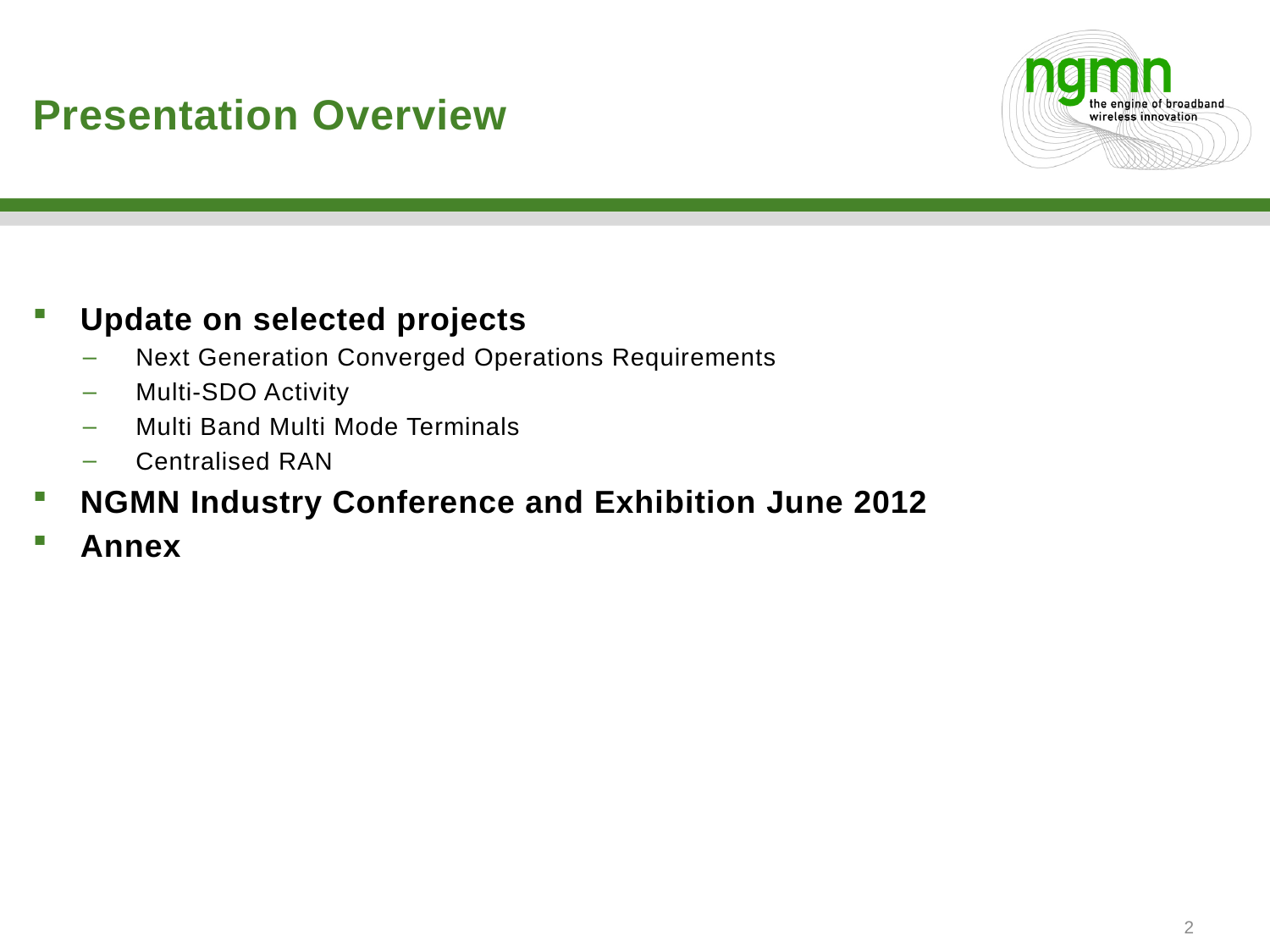

# Presentation Overview

Update on selected projects
Next Generation Converged Operations Requirements
Multi-SDO Activity
Multi Band Multi Mode Terminals
Centralised RAN
NGMN Industry Conference and Exhibition June 2012
Annex

2